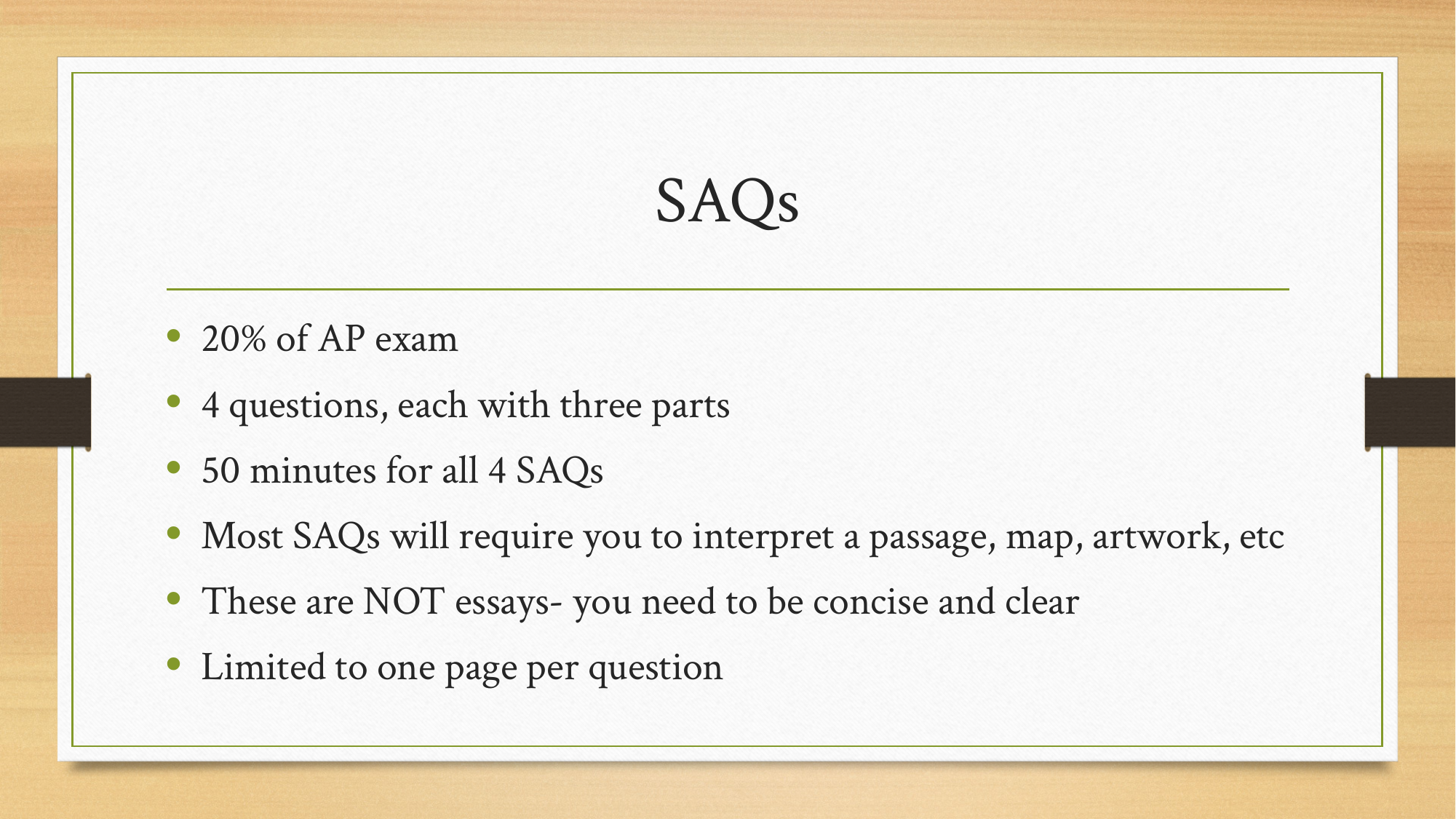

# SAQs
20% of AP exam
4 questions, each with three parts
50 minutes for all 4 SAQs
Most SAQs will require you to interpret a passage, map, artwork, etc
These are NOT essays- you need to be concise and clear
Limited to one page per question